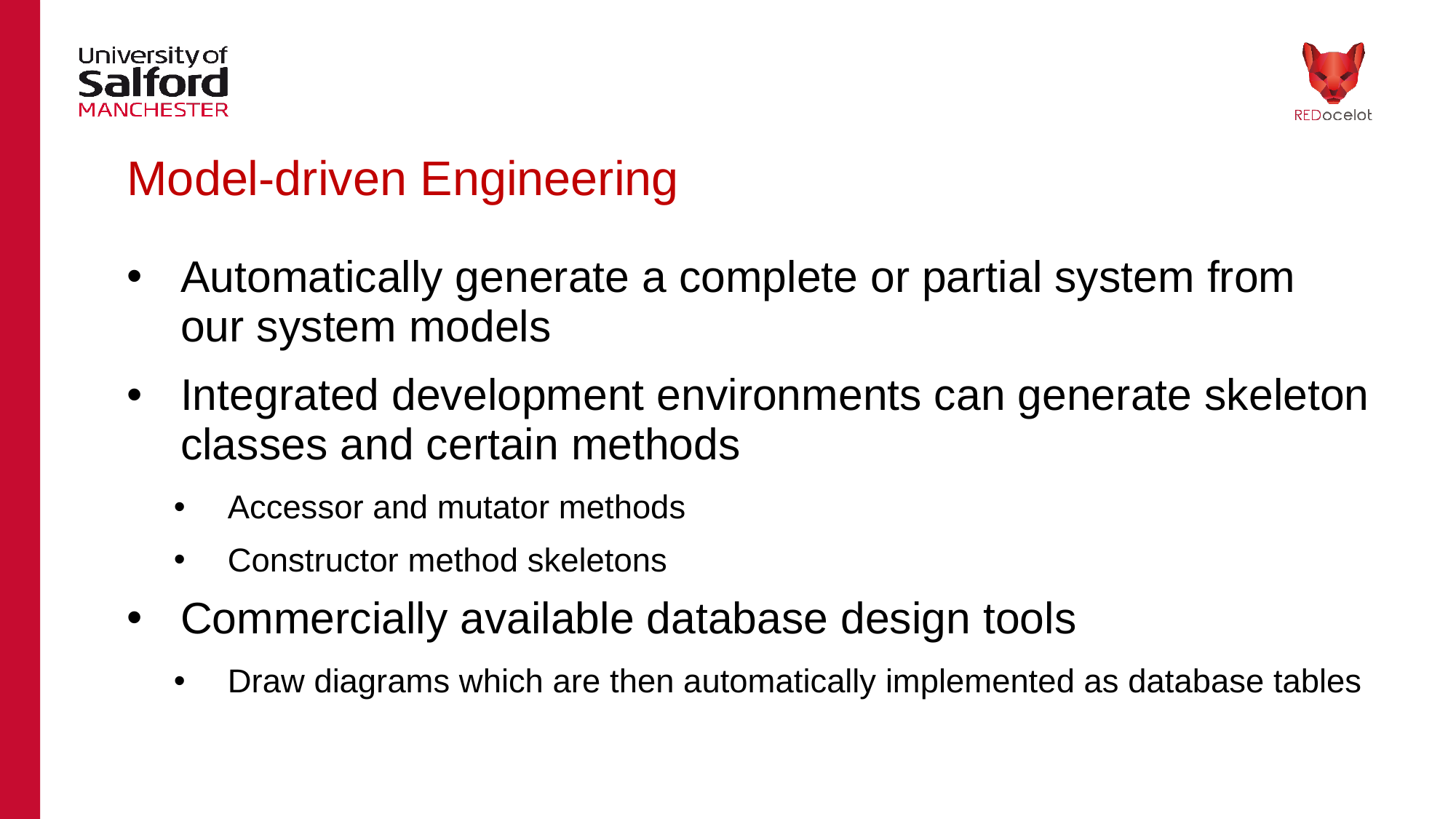

# Model-driven Engineering
Automatically generate a complete or partial system from our system models
Integrated development environments can generate skeleton classes and certain methods
Accessor and mutator methods
Constructor method skeletons
Commercially available database design tools
Draw diagrams which are then automatically implemented as database tables